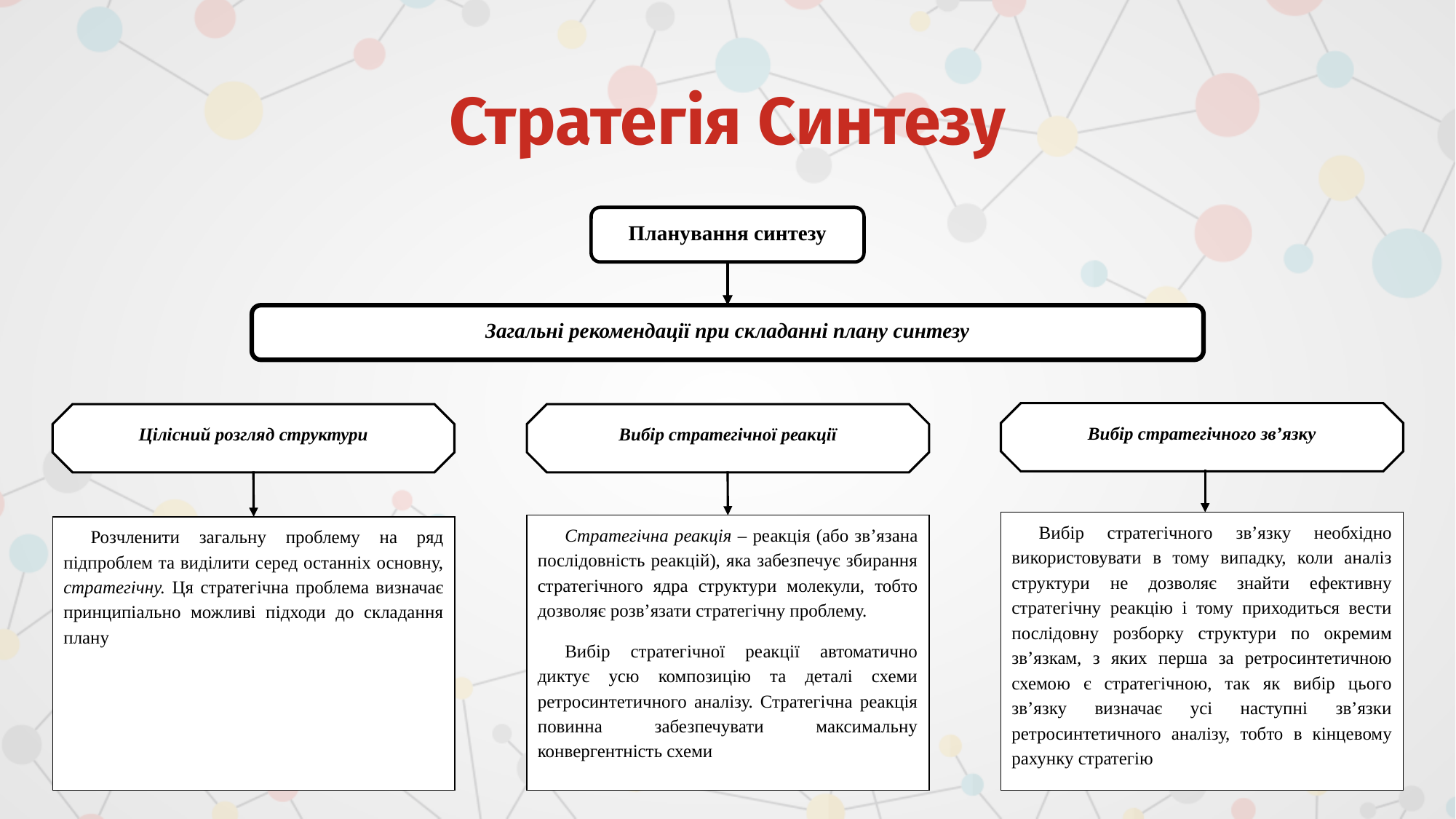

# Стратегія Синтезу
Планування синтезу
Загальні рекомендації при складанні плану синтезу
Вибір стратегічного зв’язку
Цілісний розгляд структури
Вибір стратегічної реакції
Вибір стратегічного зв’язку необхідно використовувати в тому випадку, коли аналіз структури не дозволяє знайти ефективну стратегічну реакцію і тому приходиться вести послідовну розборку структури по окремим зв’язкам, з яких перша за ретросинтетичною схемою є стратегічною, так як вибір цього зв’язку визначає усі наступні зв’язки ретросинтетичного аналізу, тобто в кінцевому рахунку стратегію
Стратегічна реакція – реакція (або зв’язана послідовність реакцій), яка забезпечує збирання стратегічного ядра структури молекули, тобто дозволяє розв’язати стратегічну проблему.
Вибір стратегічної реакції автоматично диктує усю композицію та деталі схеми ретросинтетичного аналізу. Стратегічна реакція повинна забезпечувати максимальну конвергентність схеми
Розчленити загальну проблему на ряд підпроблем та виділити серед останніх основну, стратегічну. Ця стратегічна проблема визначає принципіально можливі підходи до складання плану